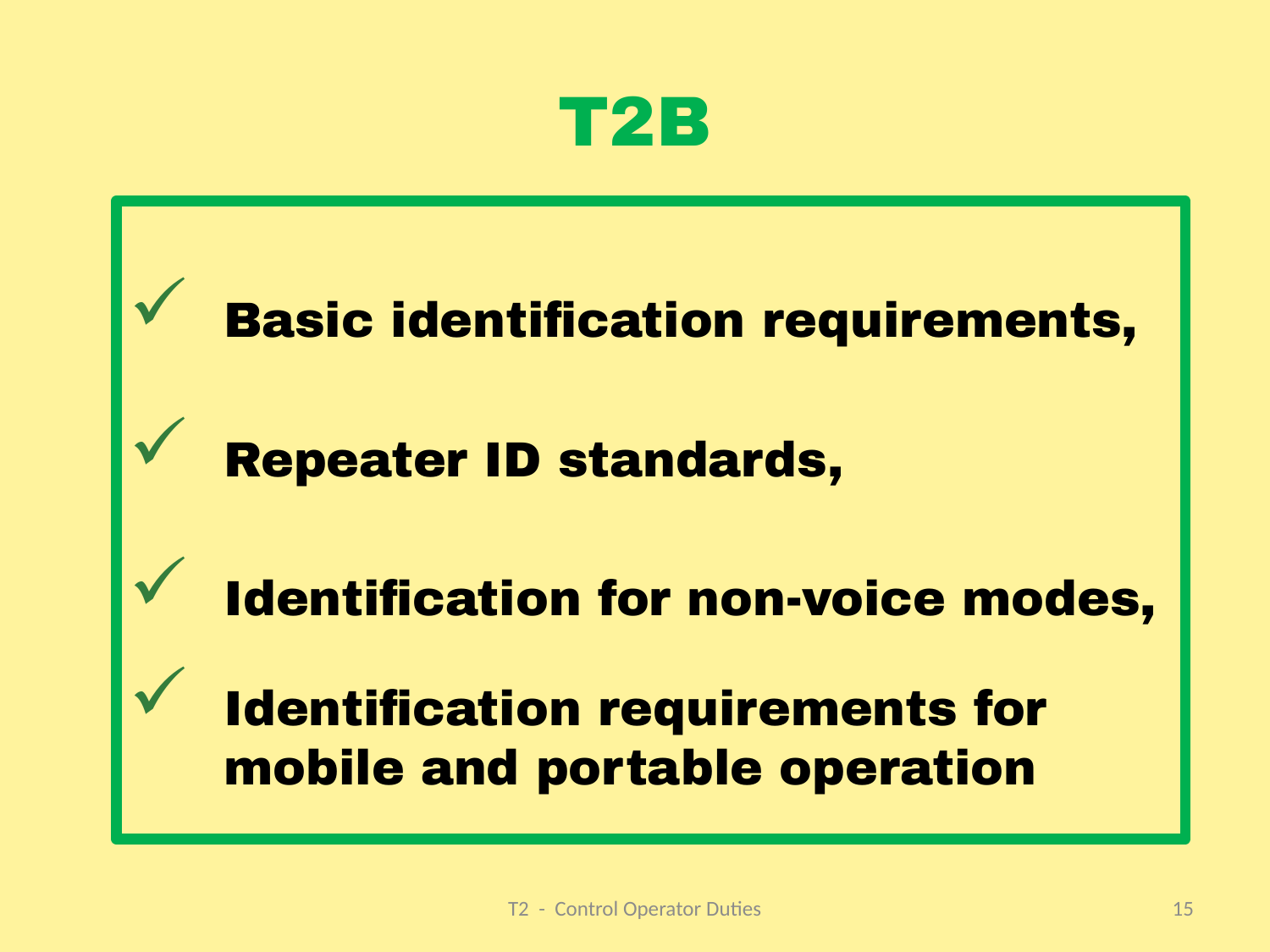

# T2B

Basic identification requirements,

Repeater ID standards,

Identification for non-voice modes,

Identification requirements for mobile and portable operation

T2  -  Control Operator Duties
15